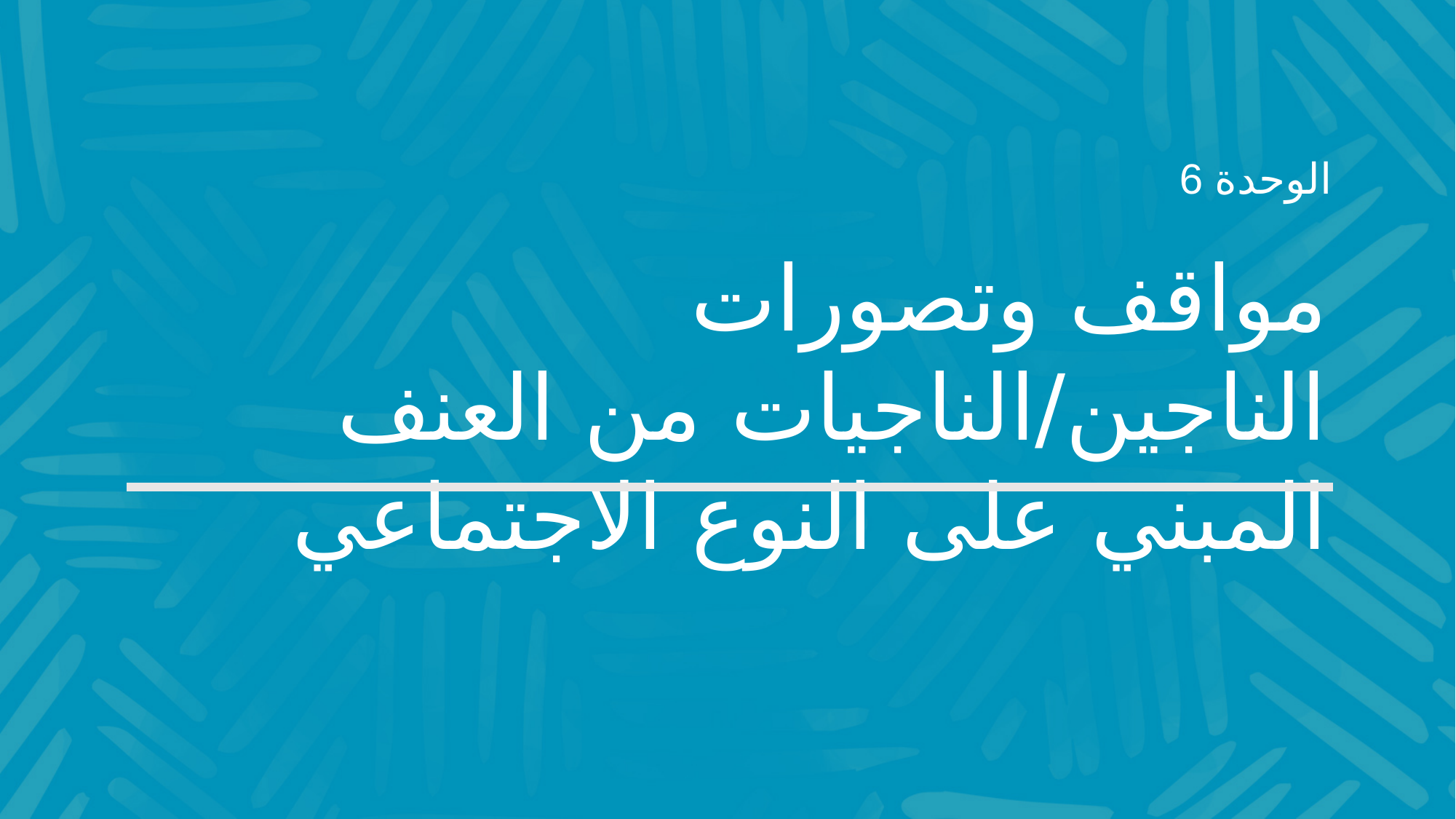

الوحدة 6
# مواقف وتصورات الناجين/الناجيات من العنف المبني على النوع الاجتماعي